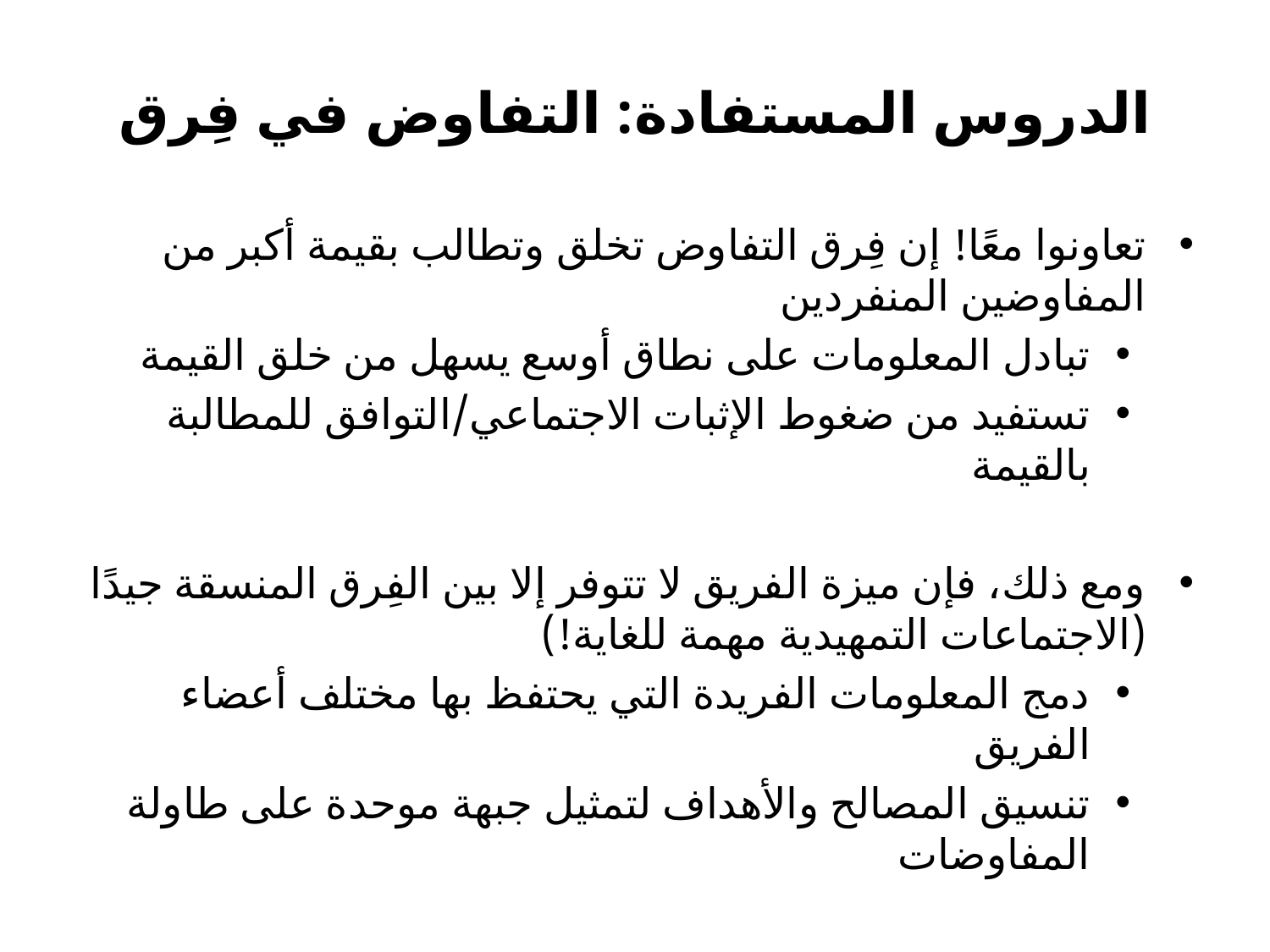

# الدروس المستفادة: التفاوض في فِرق
تعاونوا معًا! إن فِرق التفاوض تخلق وتطالب بقيمة أكبر من المفاوضين المنفردين
تبادل المعلومات على نطاق أوسع يسهل من خلق القيمة
تستفيد من ضغوط الإثبات الاجتماعي/التوافق للمطالبة بالقيمة

ومع ذلك، فإن ميزة الفريق لا تتوفر إلا بين الفِرق المنسقة جيدًا (الاجتماعات التمهيدية مهمة للغاية!)
دمج المعلومات الفريدة التي يحتفظ بها مختلف أعضاء الفريق
تنسيق المصالح والأهداف لتمثيل جبهة موحدة على طاولة المفاوضات